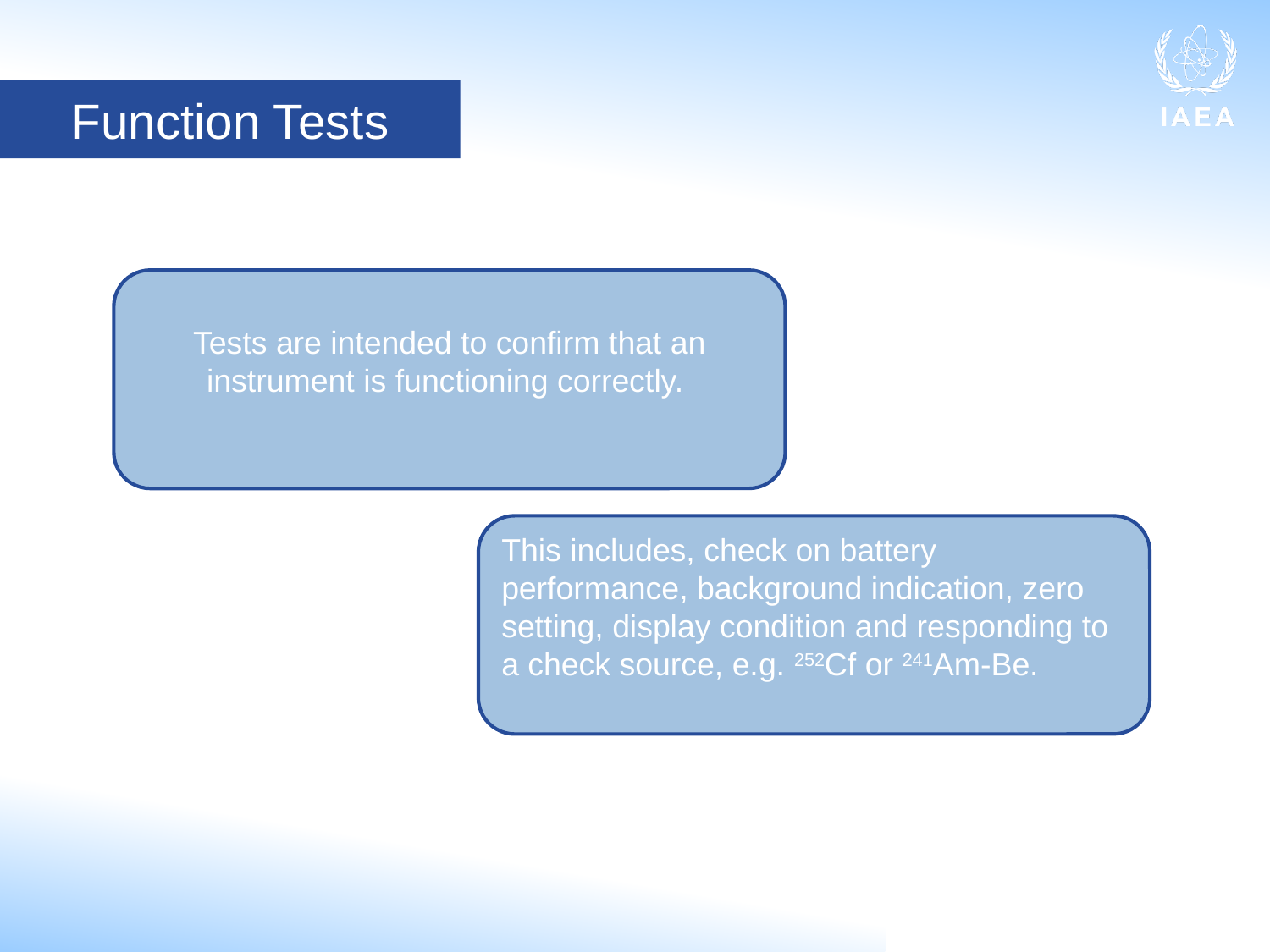

Function Tests
Tests are intended to confirm that an instrument is functioning correctly.

This includes, check on battery performance, background indication, zero setting, display condition and responding to a check source, e.g. 252Cf or 241Am-Be.